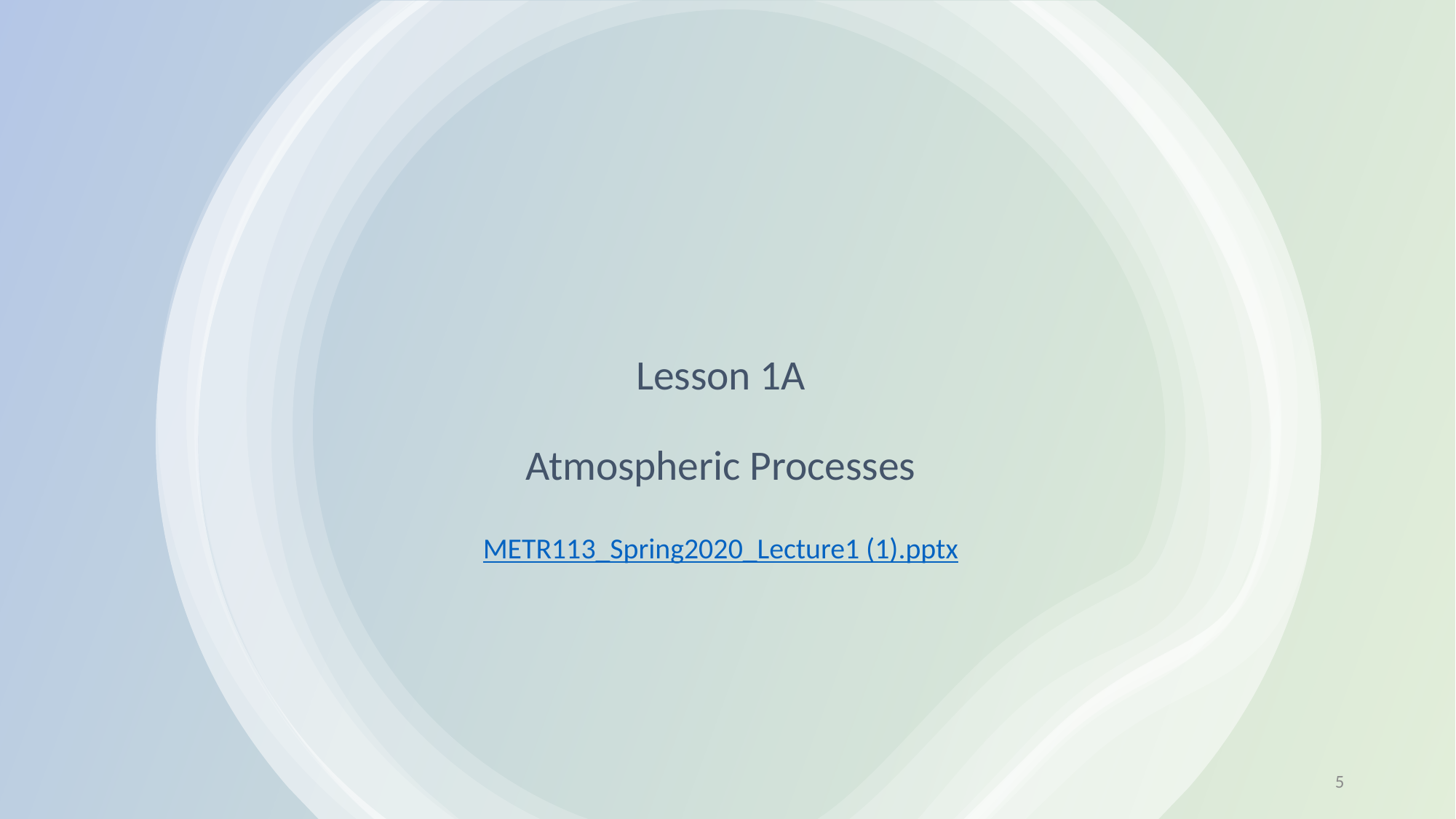

# Lesson 1A Atmospheric Processes METR113_Spring2020_Lecture1 (1).pptx
5